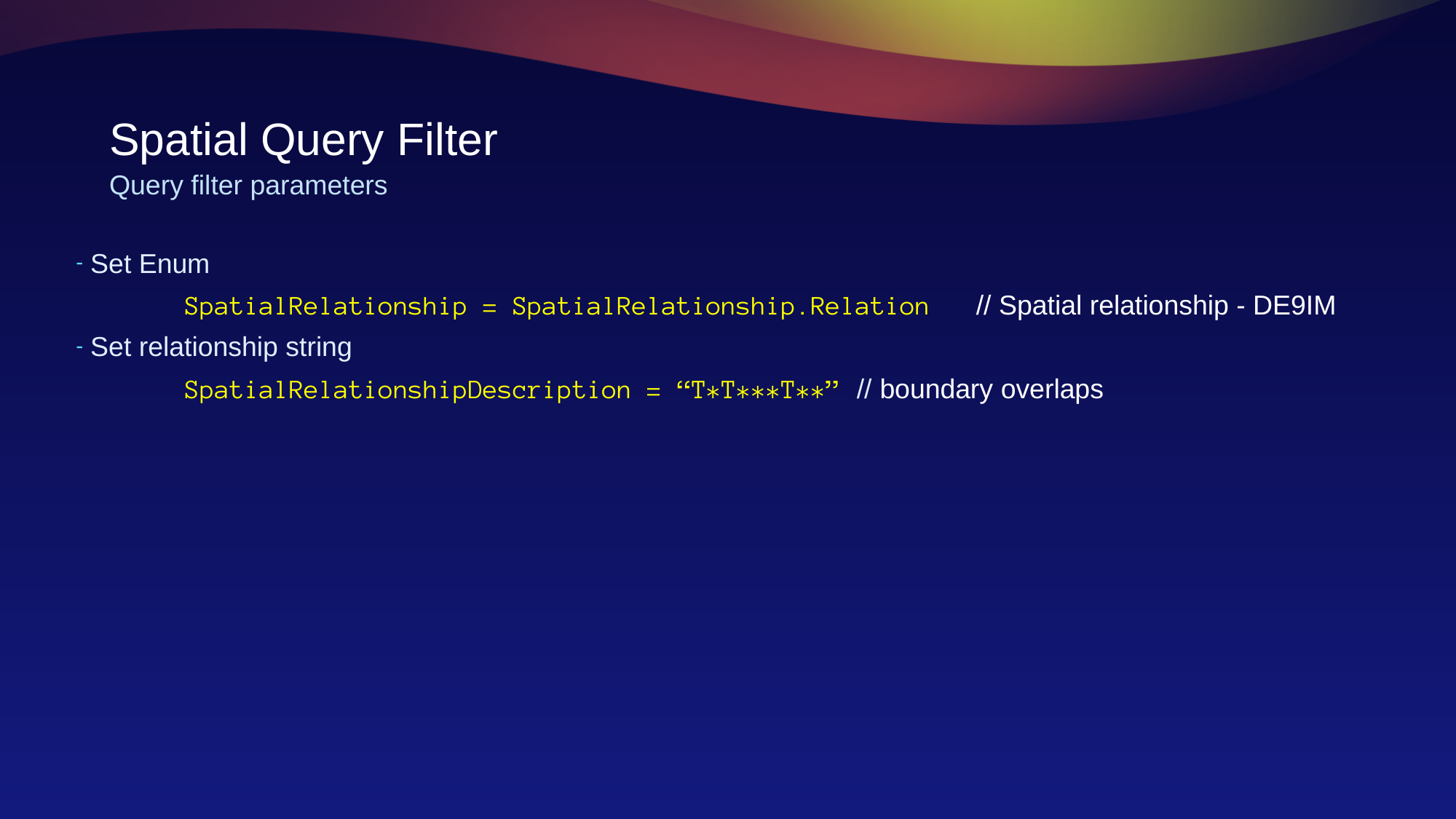

# Spatial Query Filter
Query filter parameters
Set Enum
	SpatialRelationship = SpatialRelationship.Relation   // Spatial relationship - DE9IM
Set relationship string
	SpatialRelationshipDescription = “T*T***T**” // boundary overlaps